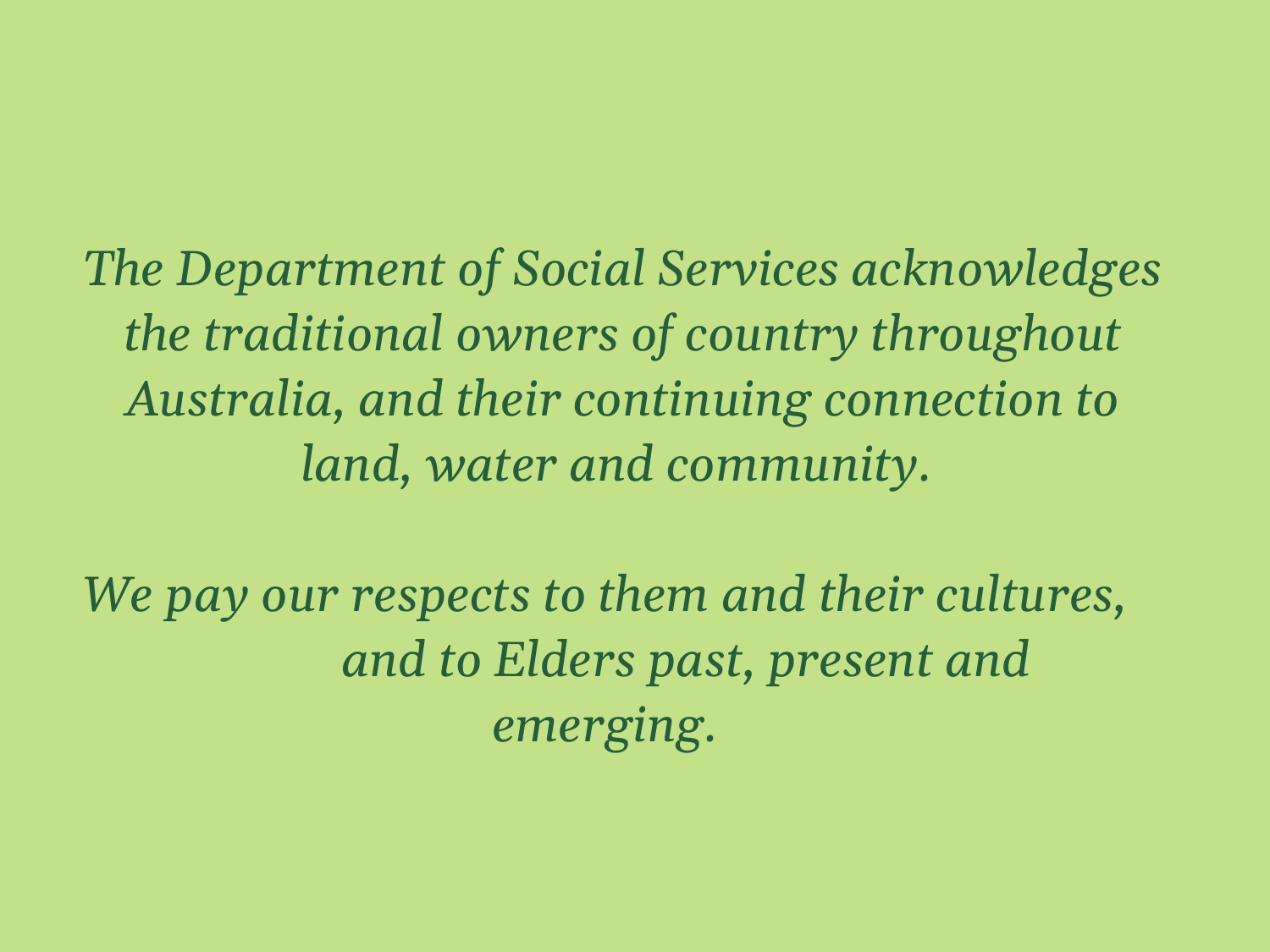

# The Department of Social Services acknowledges the traditional owners of country throughout Australia, and their continuing connection to land, water and community. We pay our respects to them and their cultures,   	and to Elders past, present and emerging.